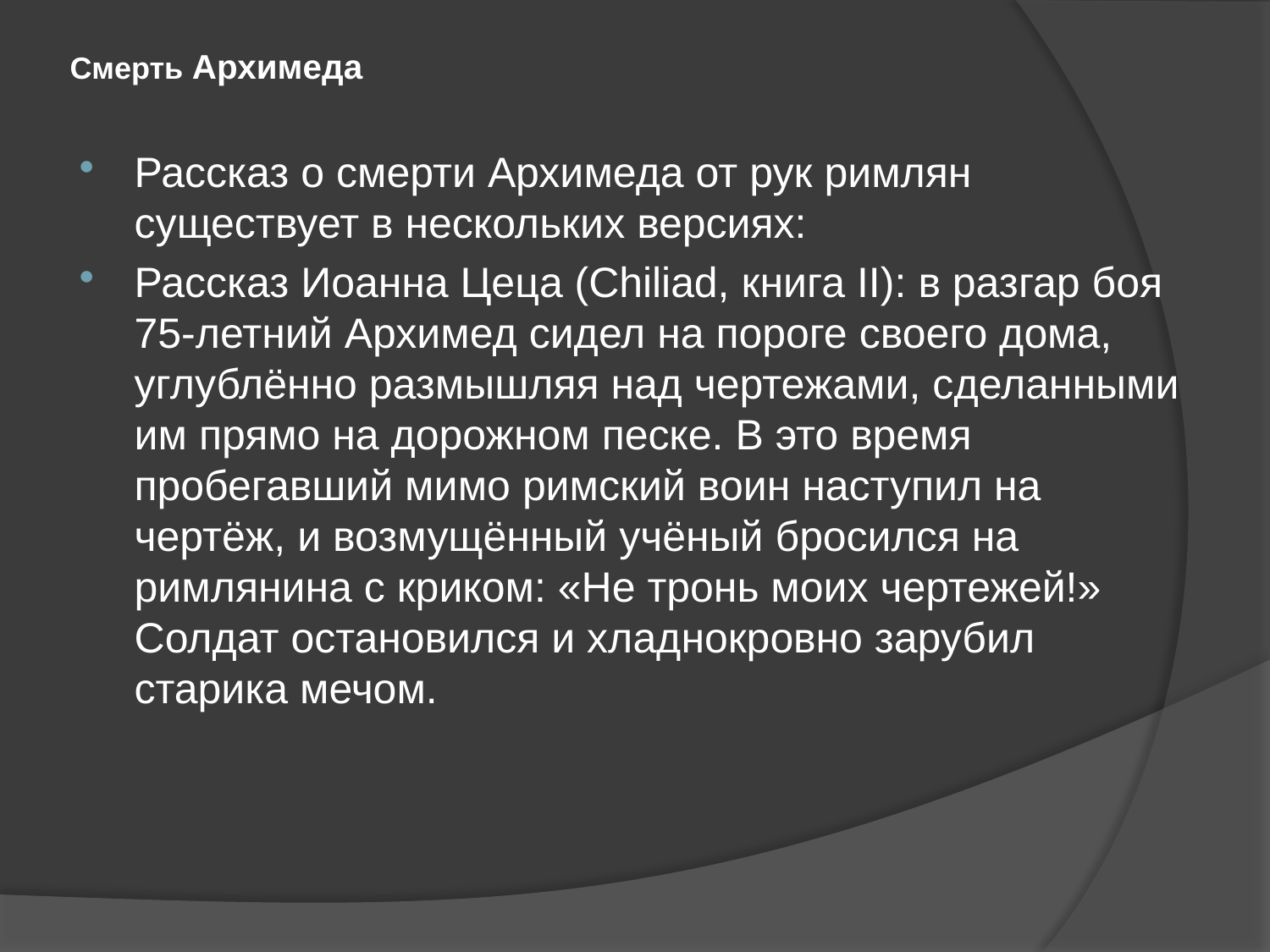

# Смерть Архимеда
Рассказ о смерти Архимеда от рук римлян существует в нескольких версиях:
Рассказ Иоанна Цеца (Chiliad, книга II): в разгар боя 75-летний Архимед сидел на пороге своего дома, углублённо размышляя над чертежами, сделанными им прямо на дорожном песке. В это время пробегавший мимо римский воин наступил на чертёж, и возмущённый учёный бросился на римлянина с криком: «Не тронь моих чертежей!» Солдат остановился и хладнокровно зарубил старика мечом.